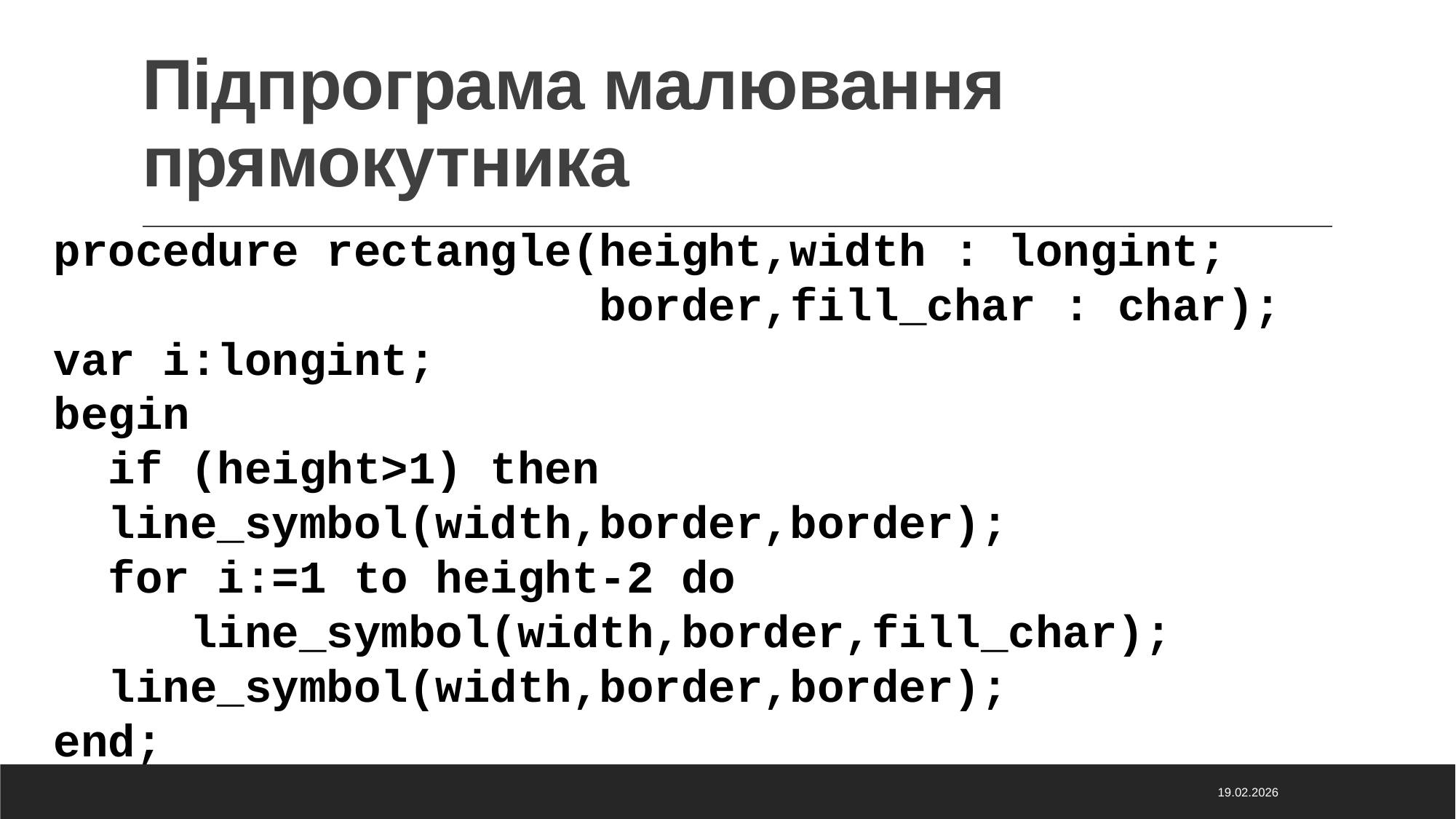

# Підпрограма малювання прямокутника
procedure rectangle(height,width : longint;
                    border,fill_char : char);
var i:longint;
begin
  if (height>1) then
  line_symbol(width,border,border);
  for i:=1 to height-2 do
     line_symbol(width,border,fill_char);
  line_symbol(width,border,border);
end;
19.02.2026